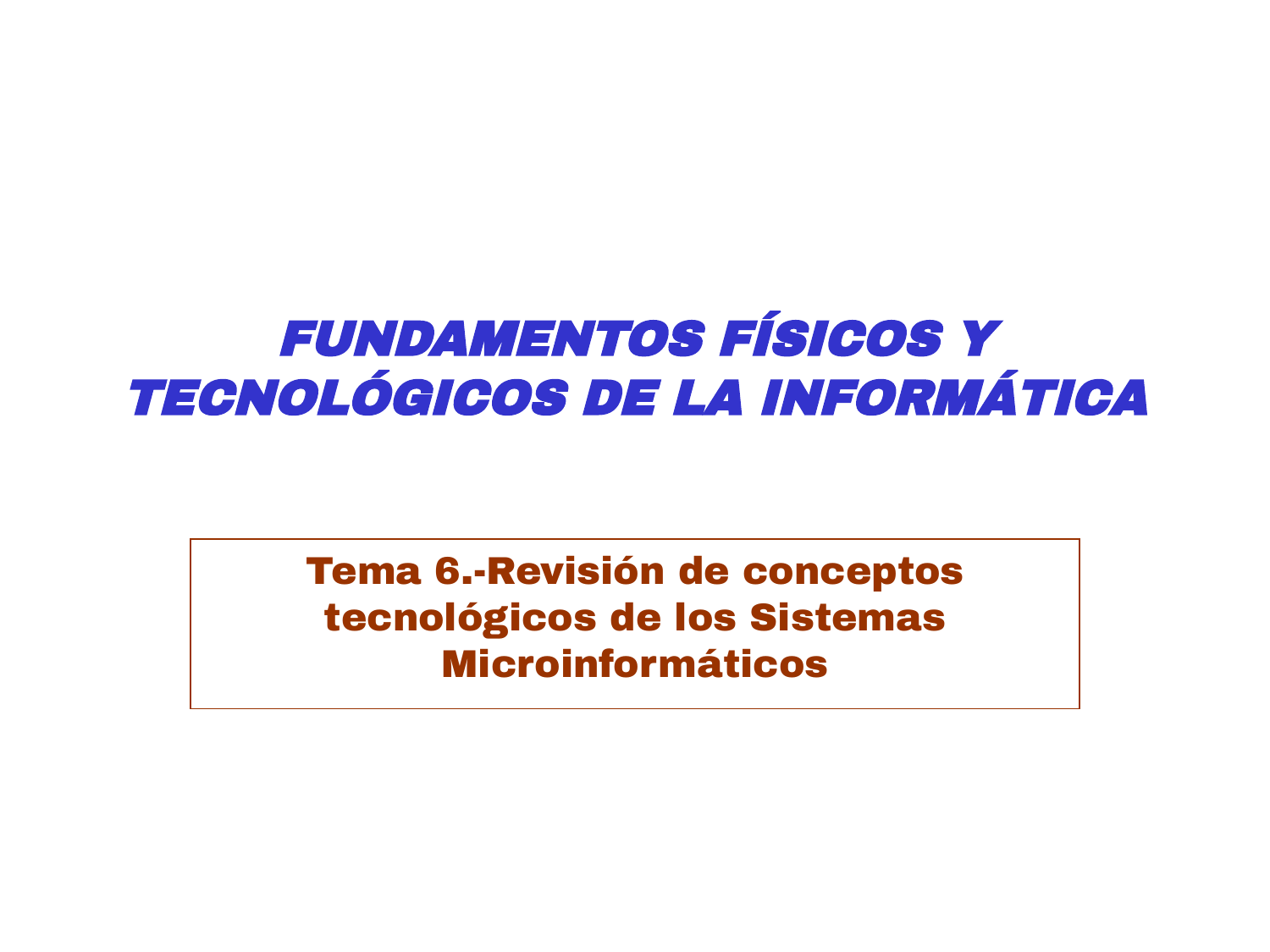

# FUNDAMENTOS FÍSICOS Y TECNOLÓGICOS DE LA INFORMÁTICA
Tema 6.-Revisión de conceptos tecnológicos de los Sistemas Microinformáticos